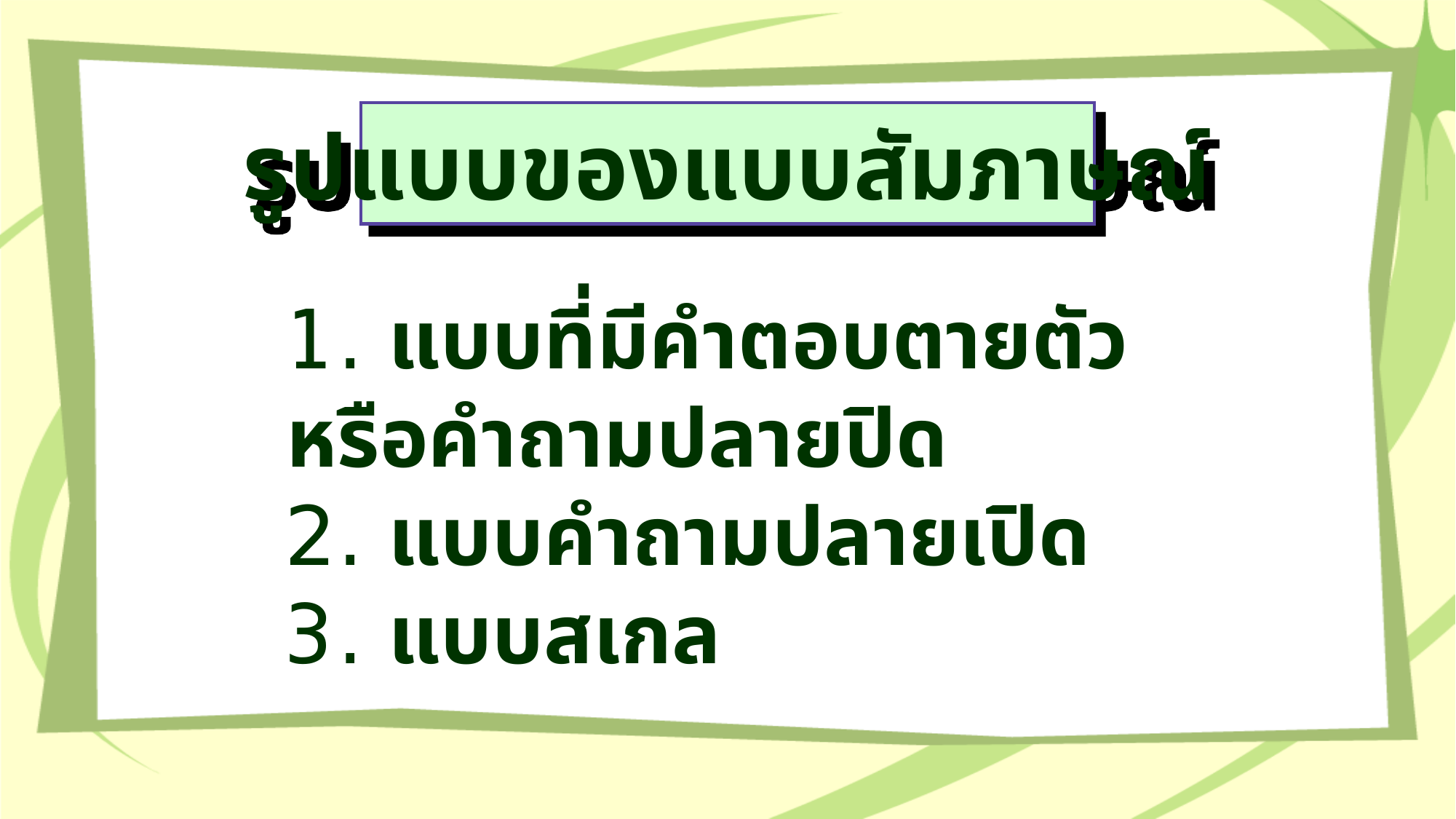

รูปแบบของแบบสัมภาษณ์
1. แบบที่มีคำตอบตายตัวหรือคำถามปลายปิด
2. แบบคำถามปลายเปิด
3. แบบสเกล